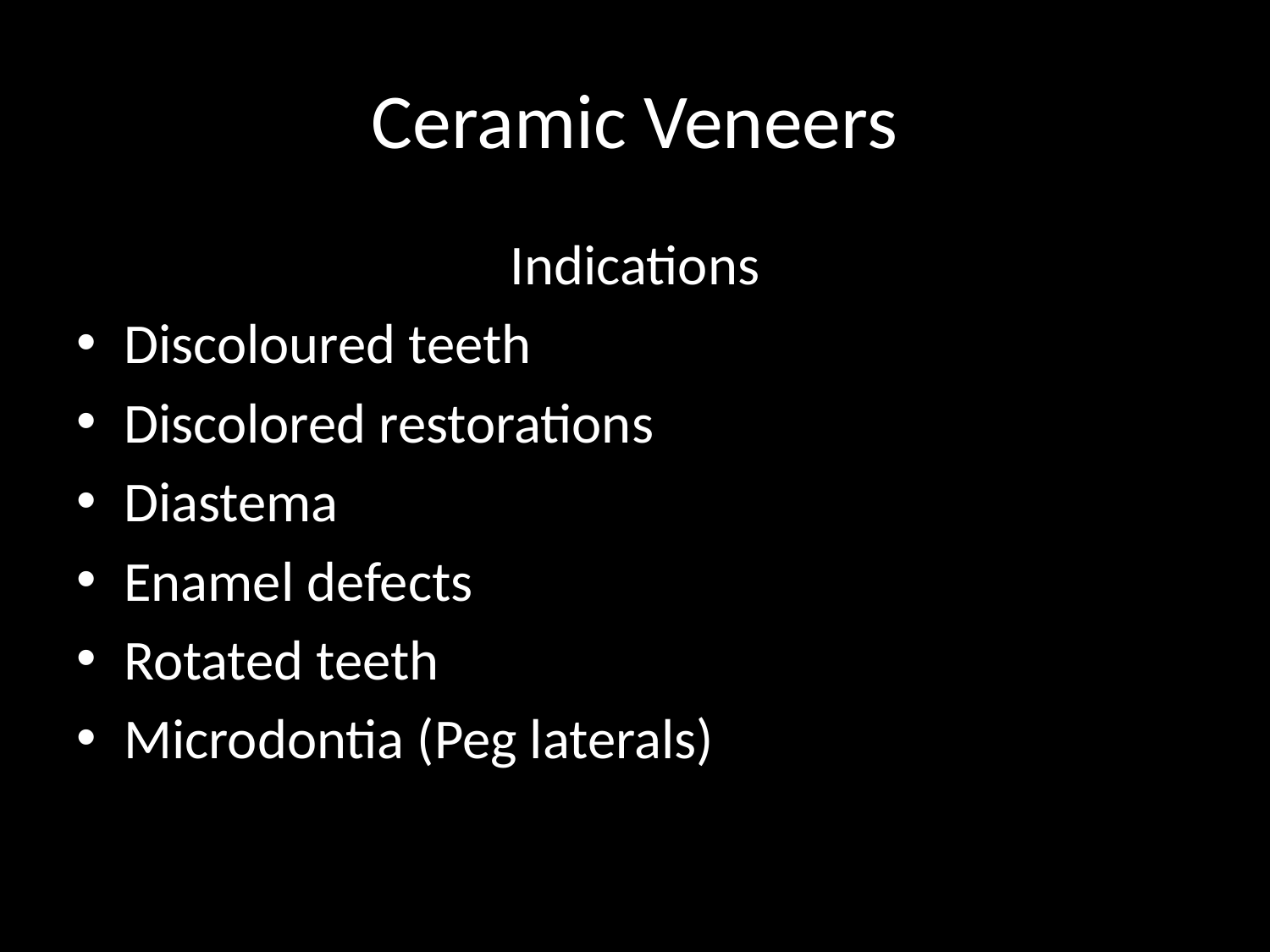

# Ceramic Veneers
Indications
Discoloured teeth
Discolored restorations
Diastema
Enamel defects
Rotated teeth
Microdontia (Peg laterals)